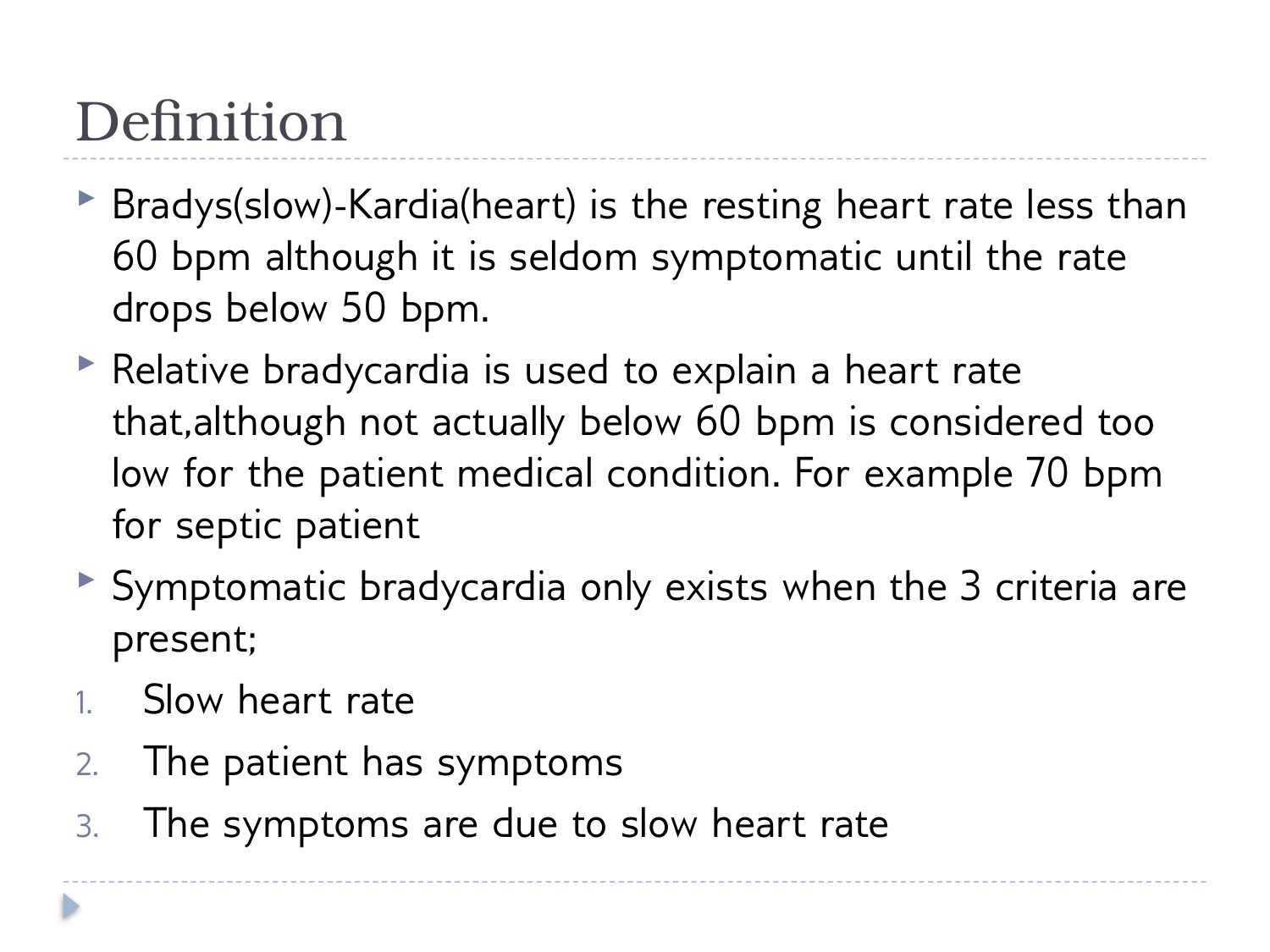

# Definition
Bradys(slow)-Kardia(heart) is the resting heart rate less than 60 bpm although it is seldom symptomatic until the rate drops below 50 bpm.
Relative bradycardia is used to explain a heart rate that,although not actually below 60 bpm is considered too low for the patient medical condition. For example 70 bpm for septic patient
Symptomatic bradycardia only exists when the 3 criteria are present;
Slow heart rate
The patient has symptoms
The symptoms are due to slow heart rate